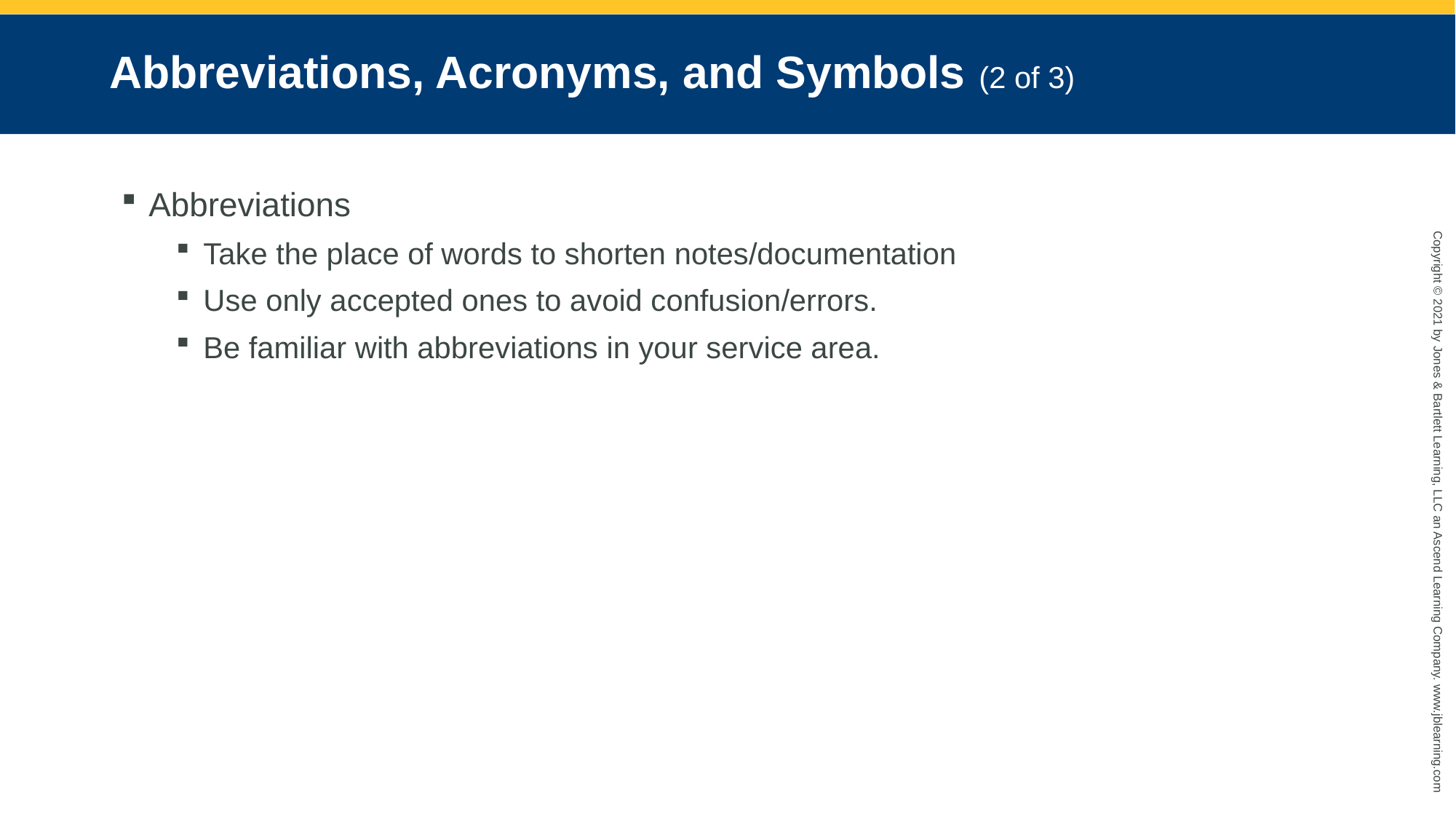

# Abbreviations, Acronyms, and Symbols (2 of 3)
Abbreviations
Take the place of words to shorten notes/documentation
Use only accepted ones to avoid confusion/errors.
Be familiar with abbreviations in your service area.